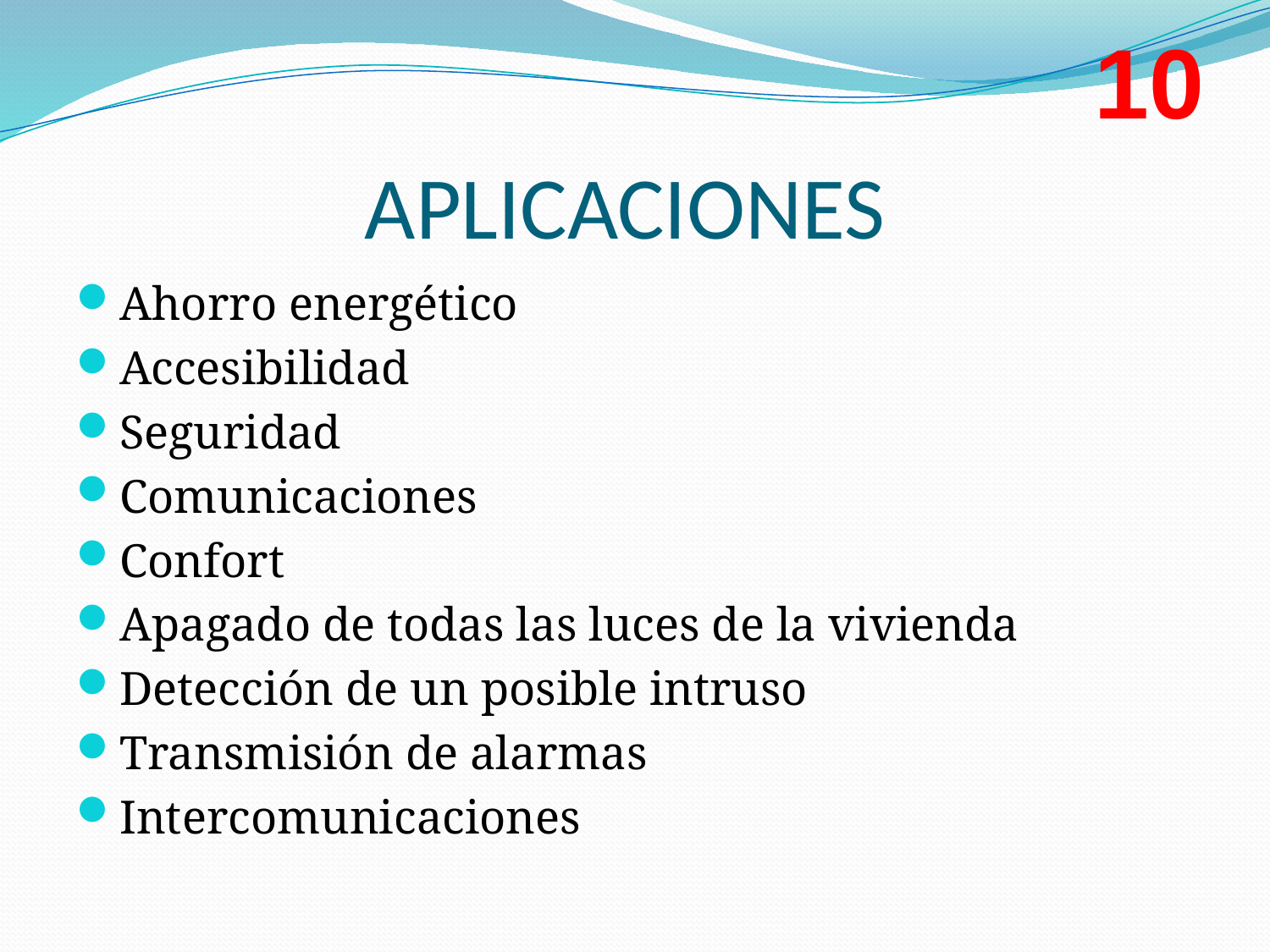

10
# APLICACIONES
Ahorro energético
Accesibilidad
Seguridad
Comunicaciones
Confort
Apagado de todas las luces de la vivienda
Detección de un posible intruso
Transmisión de alarmas
Intercomunicaciones